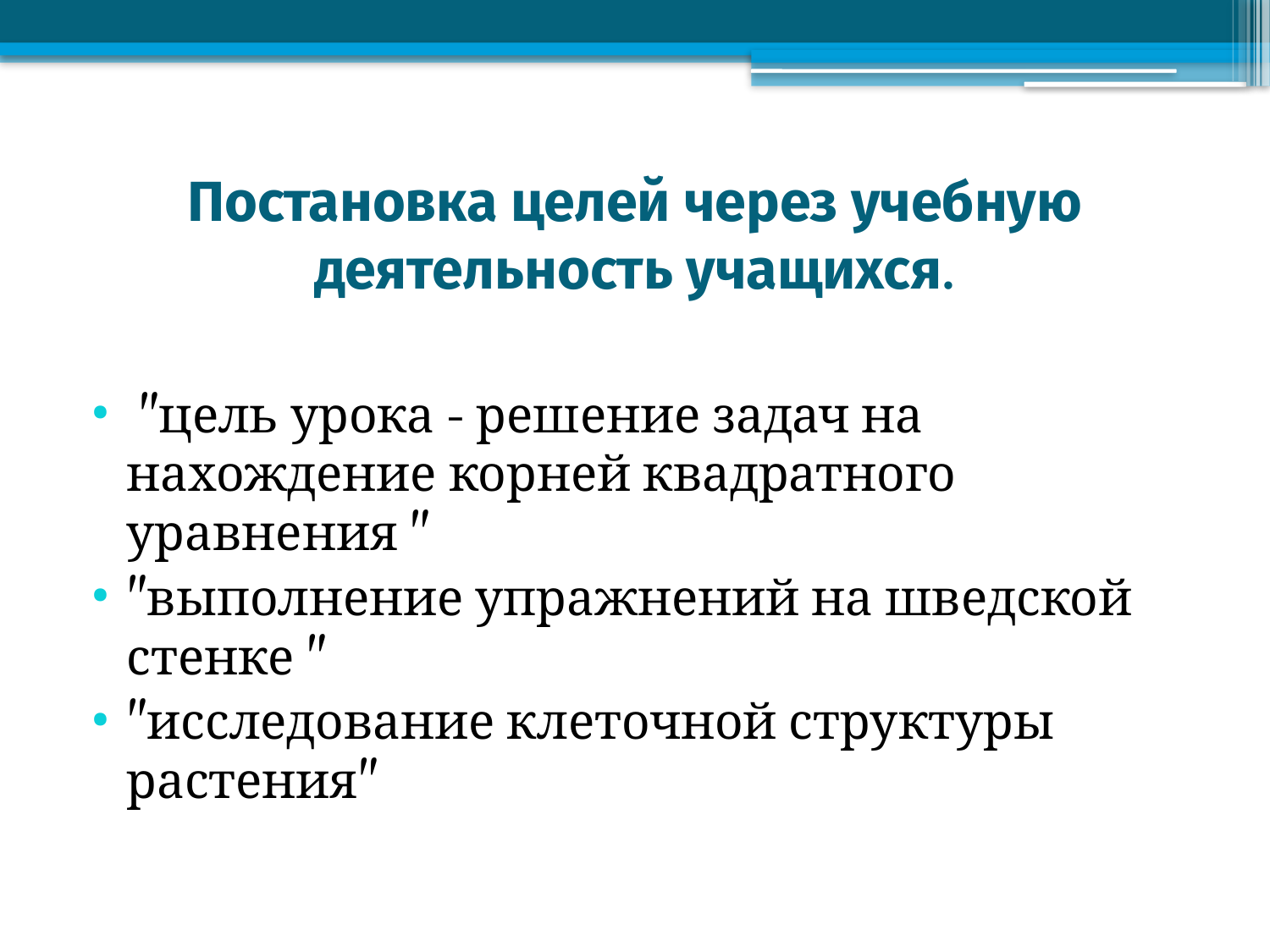

# Постановка целей через учебную деятельность учащихся.

 "цель урока - решение задач на нахождение корней квадратного уравнения "
"выполнение упражнений на шведской стенке "
"исследование клеточной структуры растения"